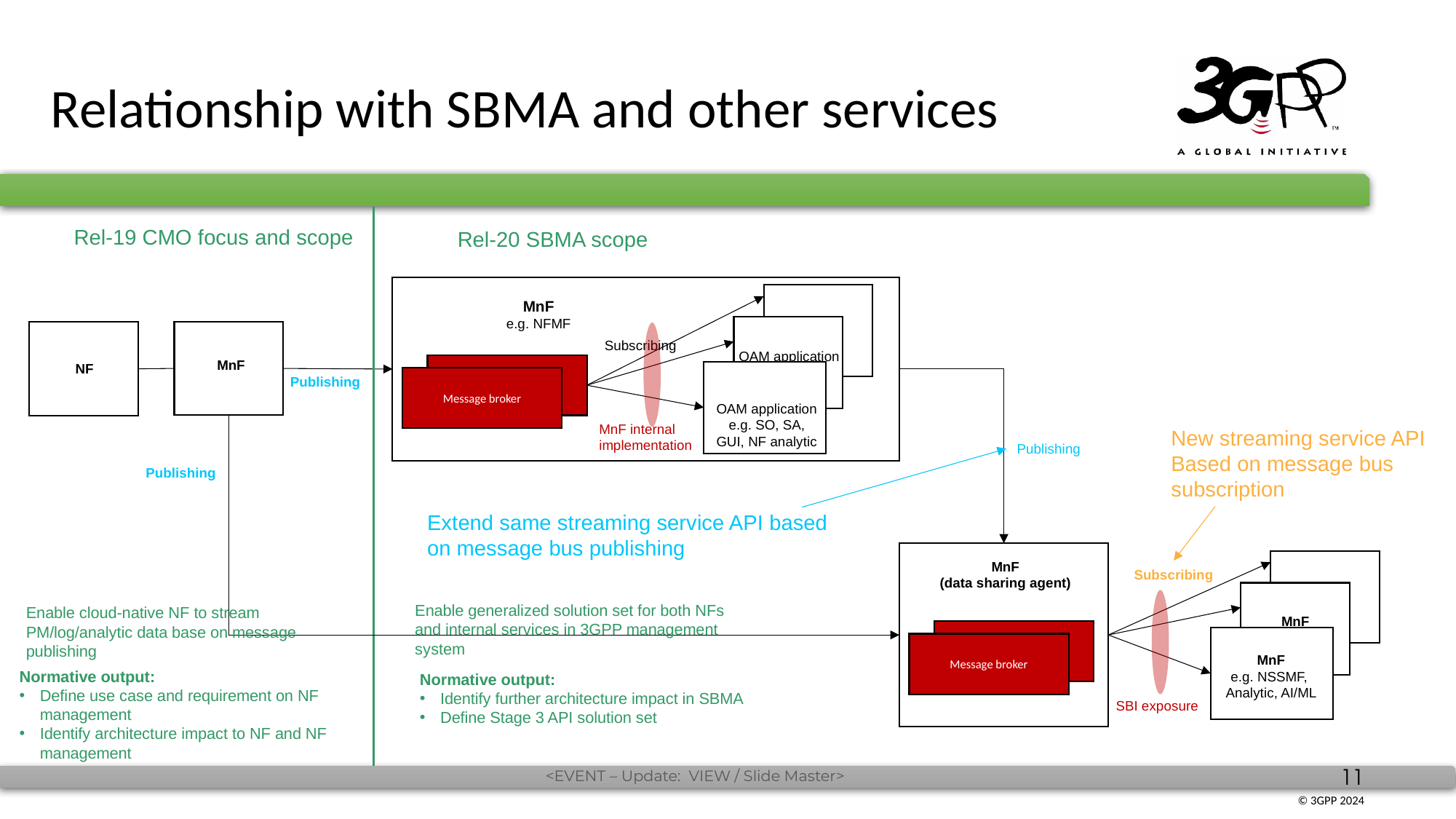

# Relationship with SBMA and other services
Rel-19 CMO focus and scope
Rel-20 SBMA scope

MnF
e.g. NFMF

MnF

MnF

Subscribing
OAM application
MnF

NF

Kafka message broker
Server node

Publishing
Message broker
OAM application
e.g. SO, SA, GUI, NF analytic

MnF internal implementation
New streaming service API
Based on message bus subscription
Publishing
Publishing
Extend same streaming service API based on message bus publishing

MnF
(data sharing agent)

Subscribing

Enable generalized solution set for both NFs and internal services in 3GPP management system
Enable cloud-native NF to stream PM/log/analytic data base on message publishing
MnF

Kafka message broker
Server node

Message broker
MnF
e.g. NSSMF,
Analytic, AI/ML

Normative output:
Define use case and requirement on NF management
Identify architecture impact to NF and NF management
Normative output:
Identify further architecture impact in SBMA
Define Stage 3 API solution set
SBI exposure